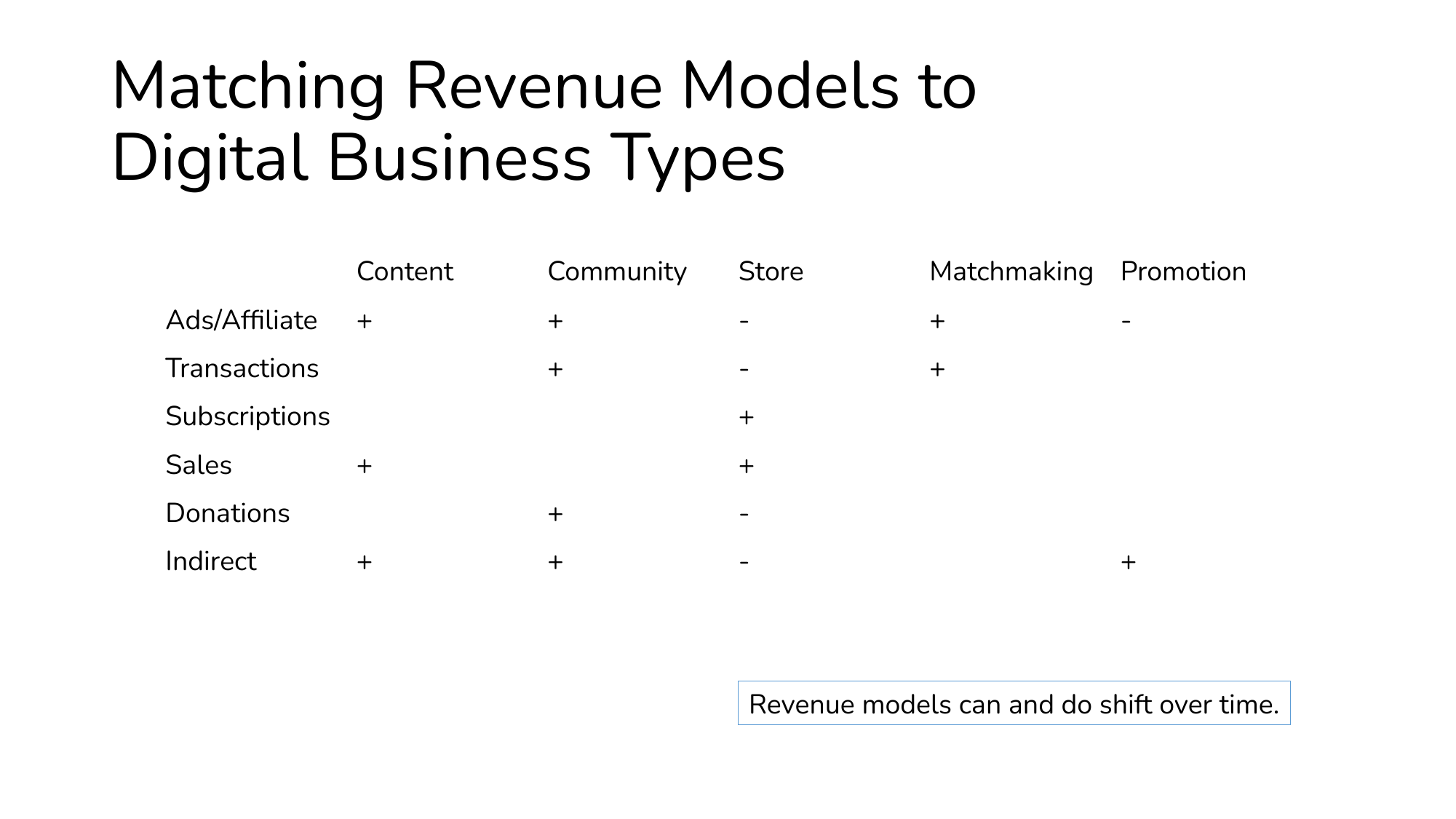

# Matching Revenue Models to Digital Business Types
|  | Content | Community | Store | Matchmaking | Promotion |
| --- | --- | --- | --- | --- | --- |
| Ads/Affiliate | + | + | - | + | - |
| Transactions |  | + | - | + |  |
| Subscriptions |  |  | + |  |  |
| Sales | + |  | + |  |  |
| Donations |  | + | - |  |  |
| Indirect | + | + | - |  | + |
Revenue models can and do shift over time.